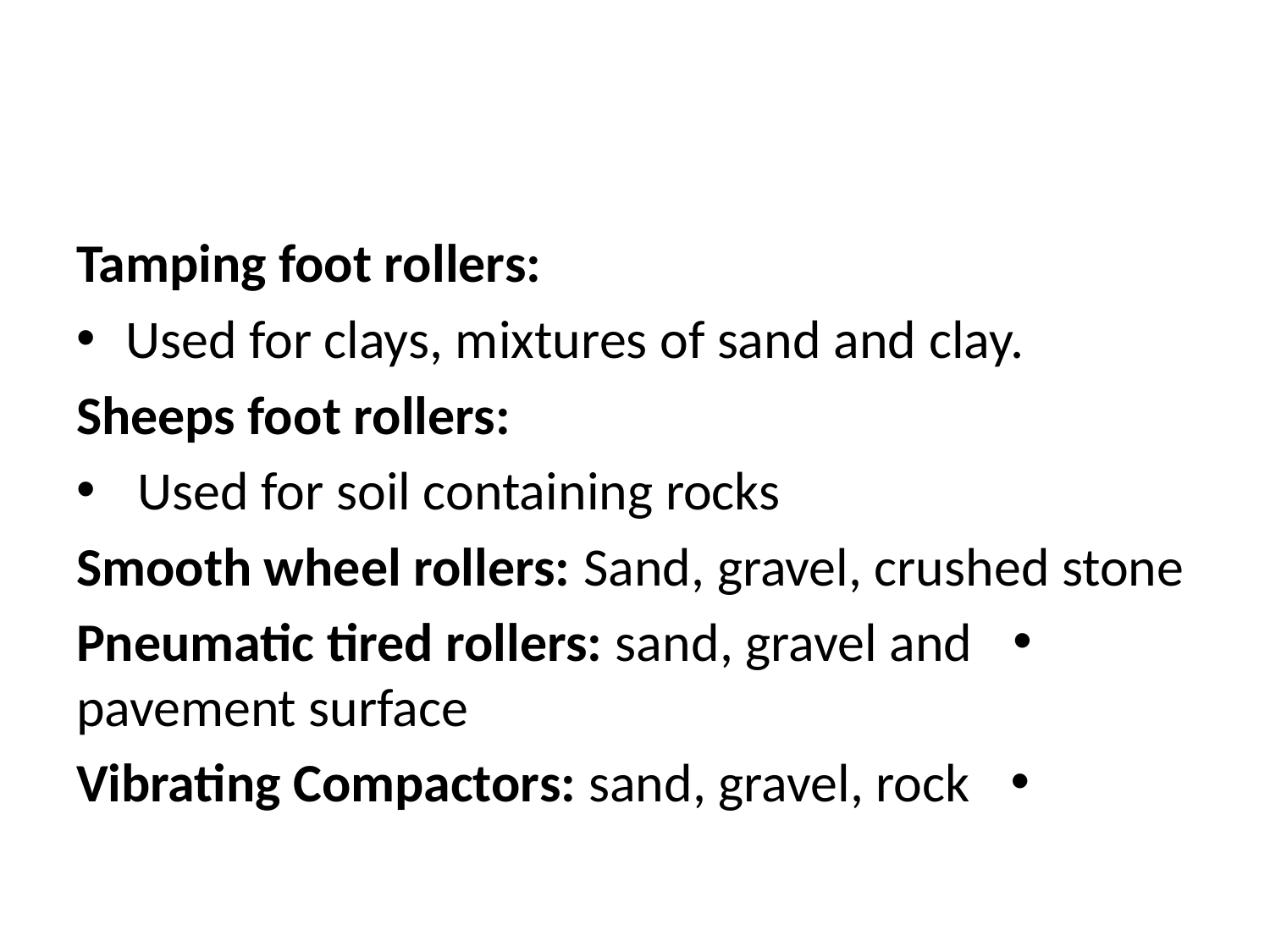

#
Tamping foot rollers:
Used for clays, mixtures of sand and clay.
Sheeps foot rollers:
 Used for soil containing rocks
Smooth wheel rollers: Sand, gravel, crushed stone
Pneumatic tired rollers: sand, gravel and pavement surface
Vibrating Compactors: sand, gravel, rock